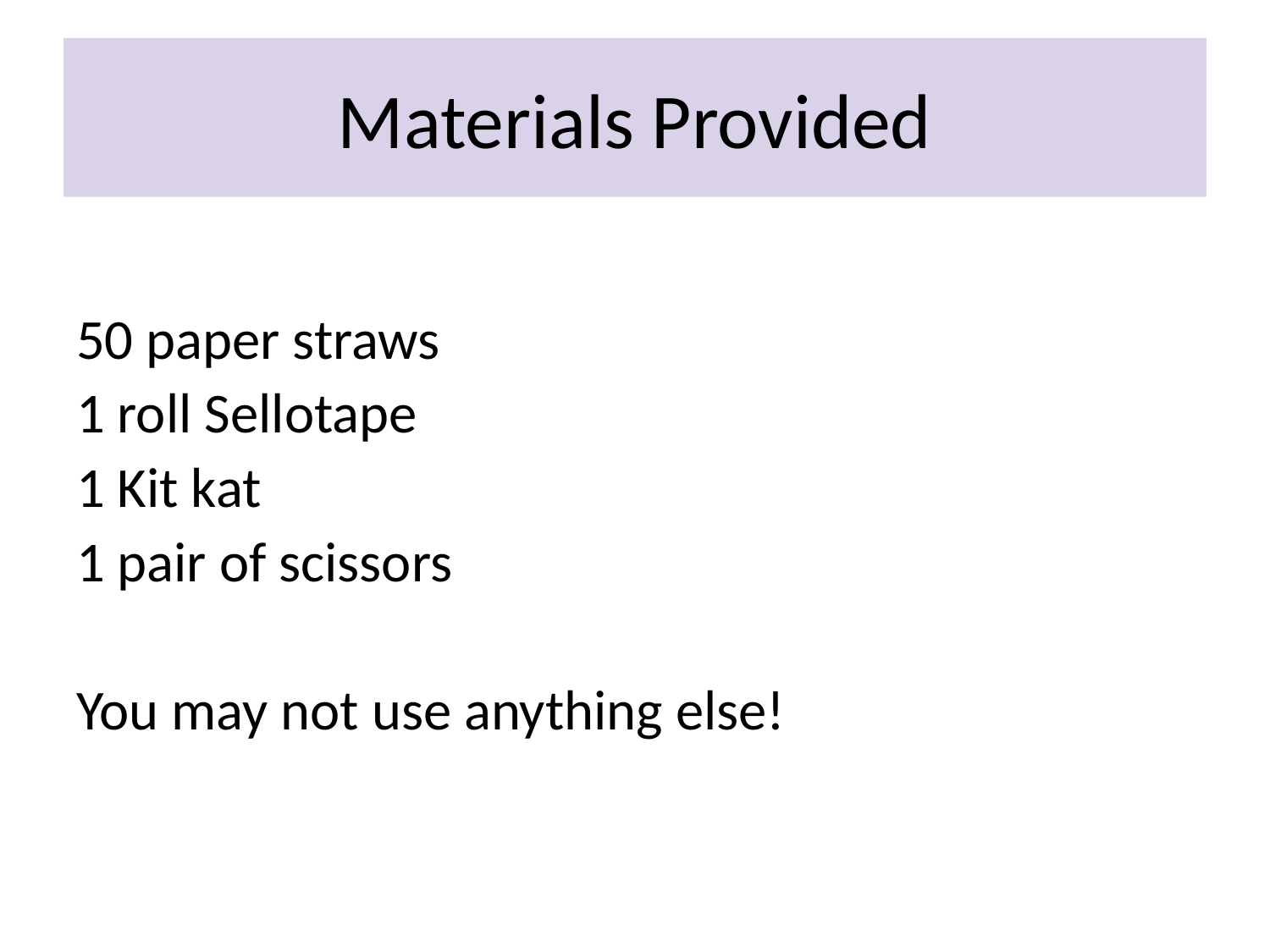

# Materials Provided

50 paper straws
1 roll Sellotape
1 Kit kat
1 pair of scissors

You may not use anything else!